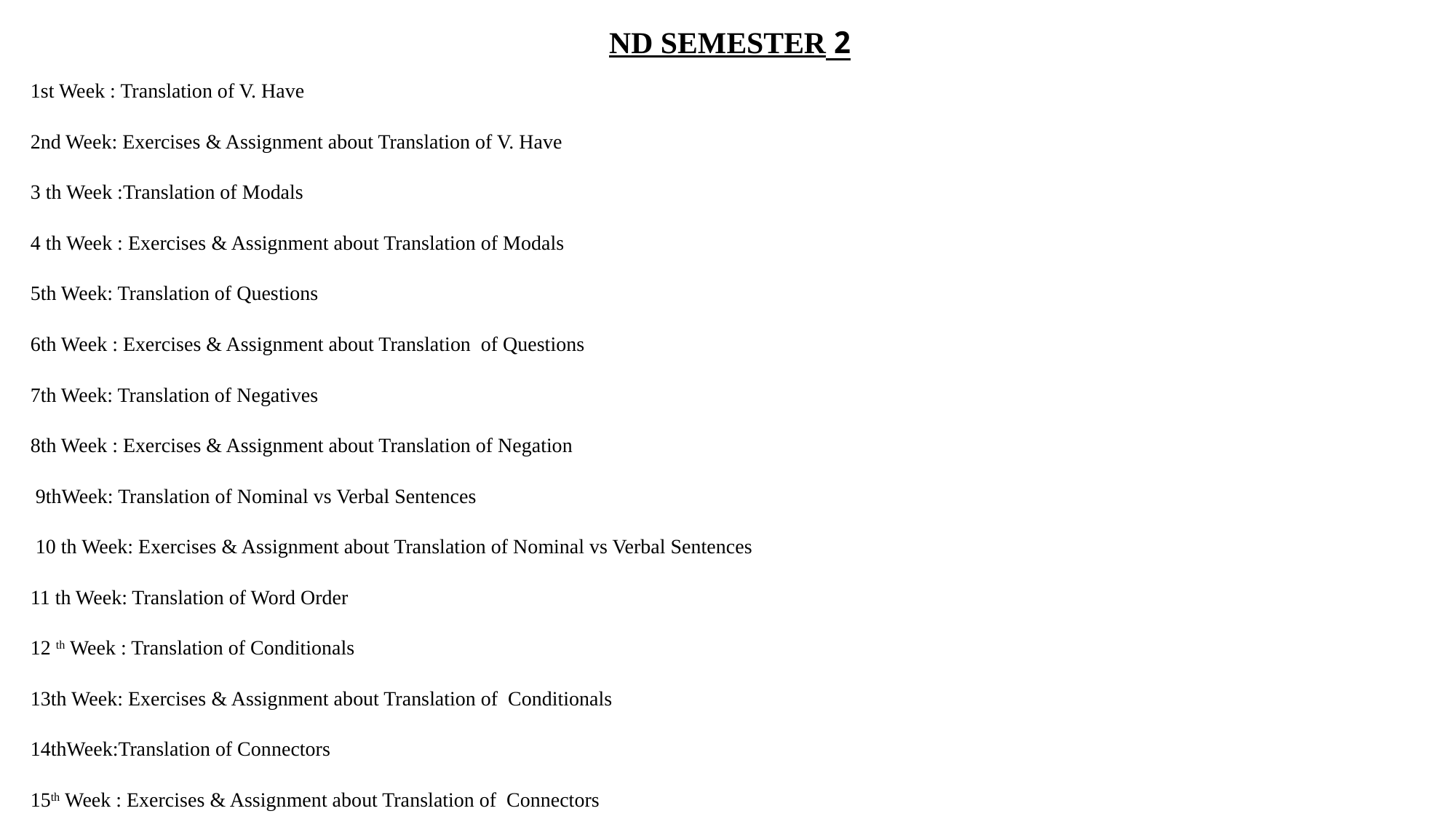

# 2 ND SEMESTER
1st Week : Translation of V. Have
2nd Week: Exercises & Assignment about Translation of V. Have
3 th Week :Translation of Modals
4 th Week : Exercises & Assignment about Translation of Modals
5th Week: Translation of Questions
6th Week : Exercises & Assignment about Translation  of Questions
7th Week: Translation of Negatives
8th Week : Exercises & Assignment about Translation of Negation
 9thWeek: Translation of Nominal vs Verbal Sentences
 10 th Week: Exercises & Assignment about Translation of Nominal vs Verbal Sentences
11 th Week: Translation of Word Order
12 th Week : Translation of Conditionals
13th Week: Exercises & Assignment about Translation of  Conditionals
14thWeek:Translation of Connectors
15th Week : Exercises & Assignment about Translation of  Connectors